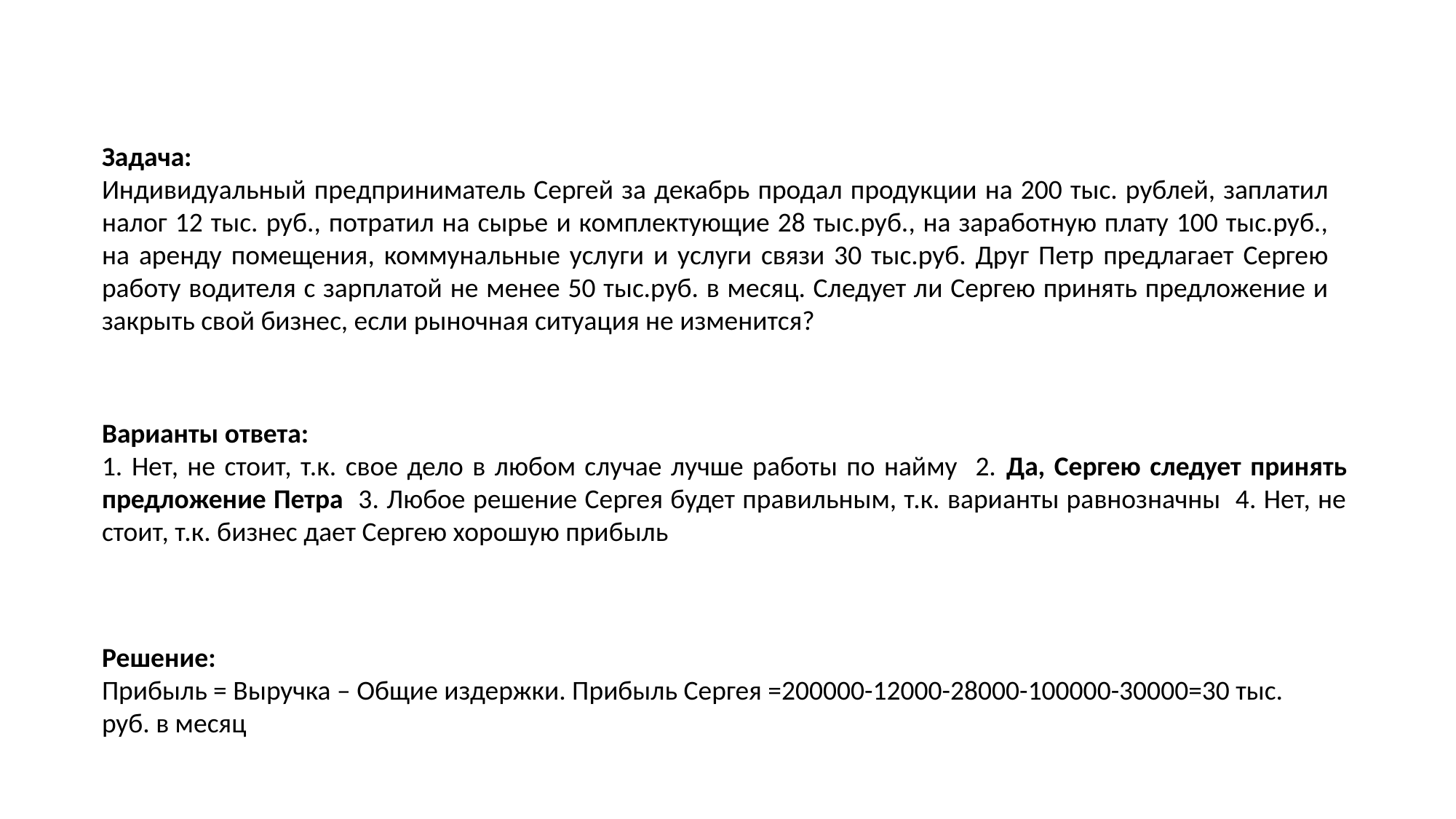

Задача:
Индивидуальный предприниматель Сергей за декабрь продал продукции на 200 тыс. рублей, заплатил налог 12 тыс. руб., потратил на сырье и комплектующие 28 тыс.руб., на заработную плату 100 тыс.руб., на аренду помещения, коммунальные услуги и услуги связи 30 тыс.руб. Друг Петр предлагает Сергею работу водителя с зарплатой не менее 50 тыс.руб. в месяц. Следует ли Сергею принять предложение и закрыть свой бизнес, если рыночная ситуация не изменится?

Варианты ответа:
1. Нет, не стоит, т.к. свое дело в любом случае лучше работы по найму  2. Да, Сергею следует принять предложение Петра  3. Любое решение Сергея будет правильным, т.к. варианты равнозначны  4. Нет, не стоит, т.к. бизнес дает Сергею хорошую прибыль

Решение:
Прибыль = Выручка – Общие издержки. Прибыль Сергея =200000-12000-28000-100000-30000=30 тыс. руб. в месяц